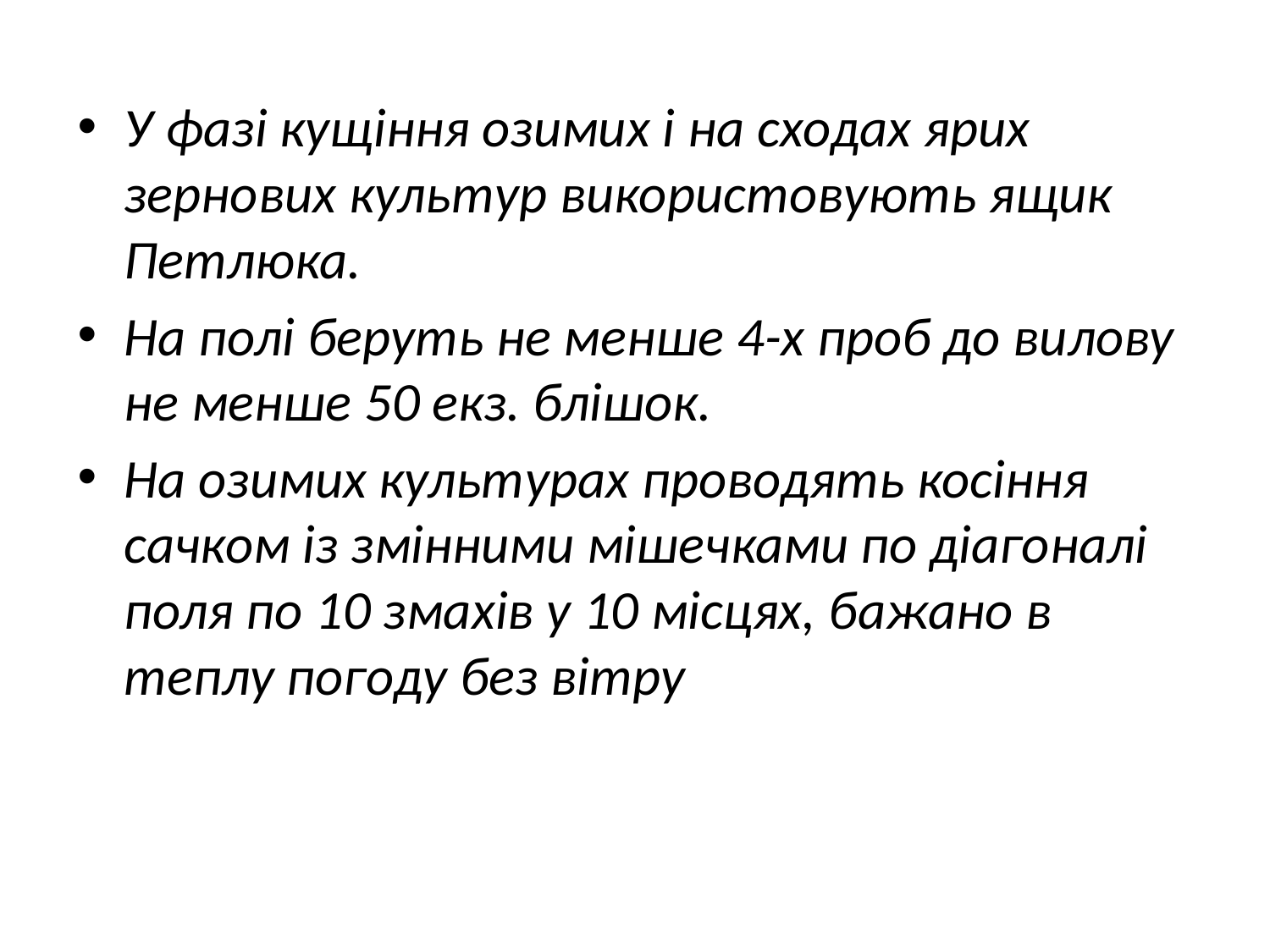

У фазі кущіння озимих і на сходах ярих зернових культур використовують ящик Петлюка.
На полі беруть не менше 4-х проб до вилову не менше 50 екз. блішок.
На озимих культурах проводять косіння сачком із змінними мішечками по діагоналі поля по 10 змахів у 10 місцях, бажано в теплу погоду без вітру